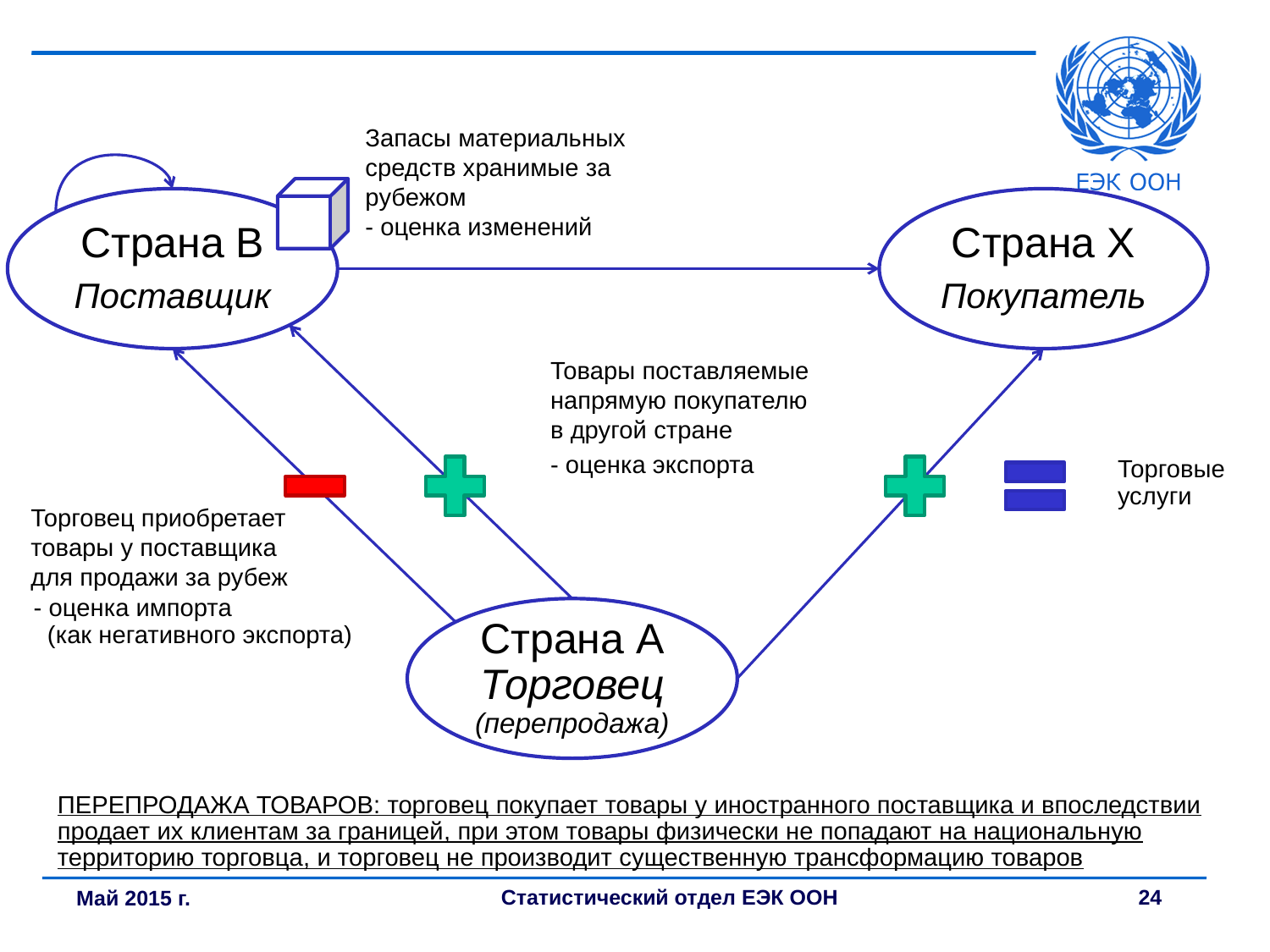

Запасы материальных средств хранимые за рубежом
- оценка изменений

Страна B
Поставщик
Страна X
Покупатель
Товары поставляемые напрямую покупателю в другой стране

- оценка экспорта
Торговые услуги
Торговец приобретает товары у поставщика для продажи за рубеж
- оценка импорта
  (как негативного экспорта)
Страна A Торговец (перепродажа)
ПЕРЕПРОДАЖА ТОВАРОВ: торговец покупает товары у иностранного поставщика и впоследствии продает их клиентам за границей, при этом товары физически не попадают на национальную территорию торговца, и торговец не производит существенную трансформацию товаров
Май 2015 г.